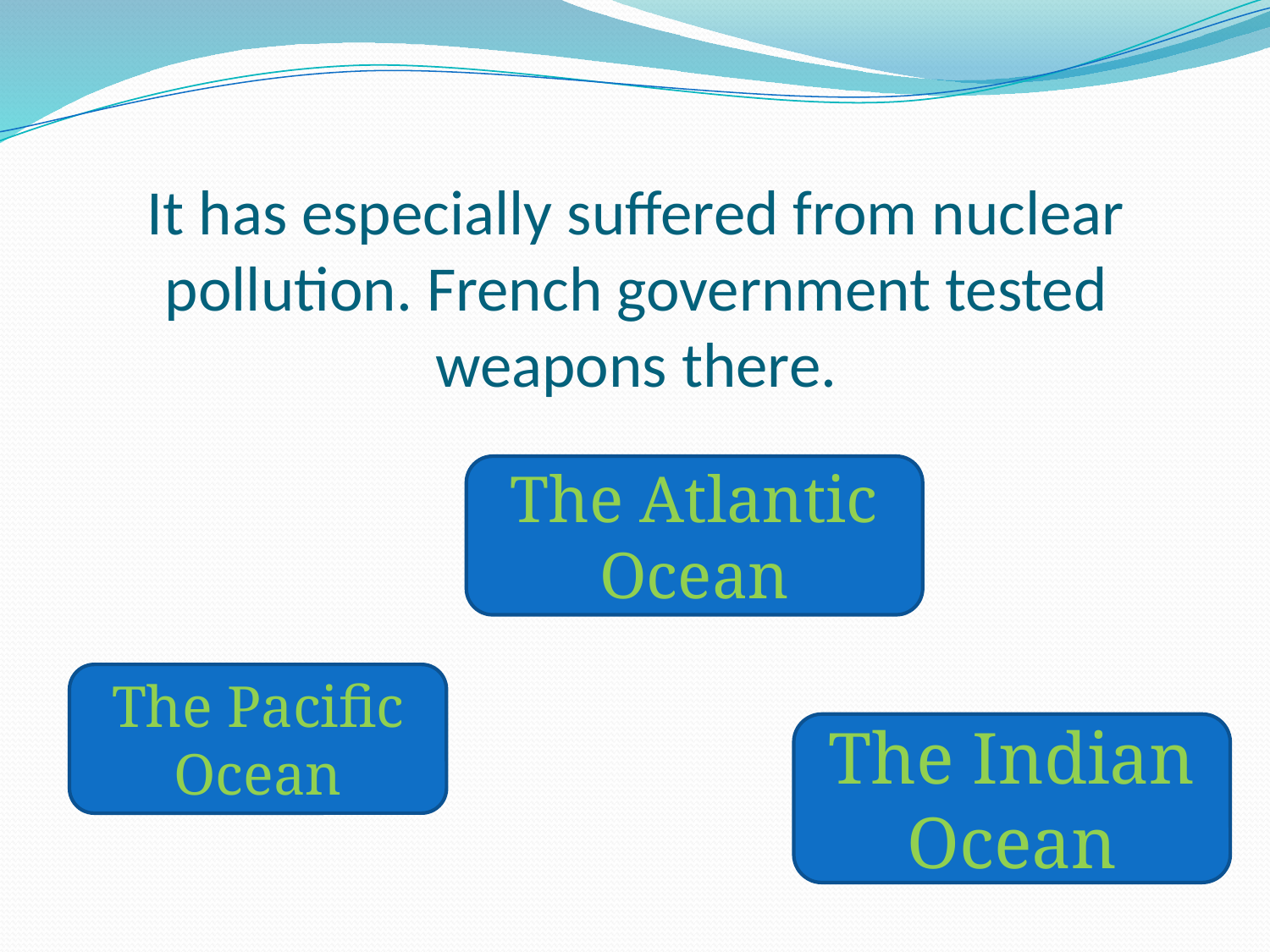

# It has especially suffered from nuclear pollution. French government tested weapons there.
The Atlantic Ocean
The Pacific Ocean
The Indian Ocean